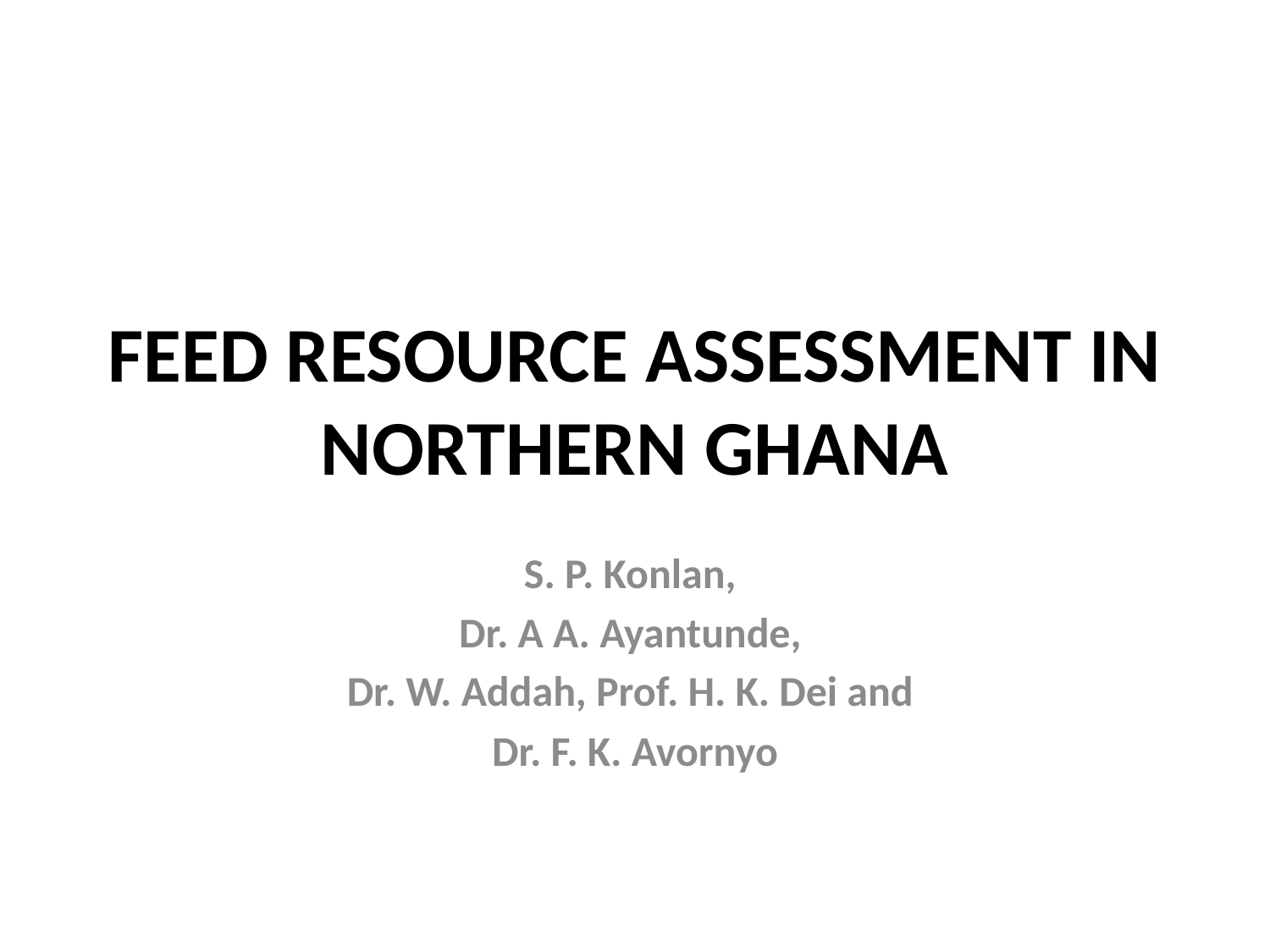

# FEED RESOURCE ASSESSMENT IN NORTHERN GHANA
S. P. Konlan,
Dr. A A. Ayantunde,
Dr. W. Addah, Prof. H. K. Dei and
Dr. F. K. Avornyo